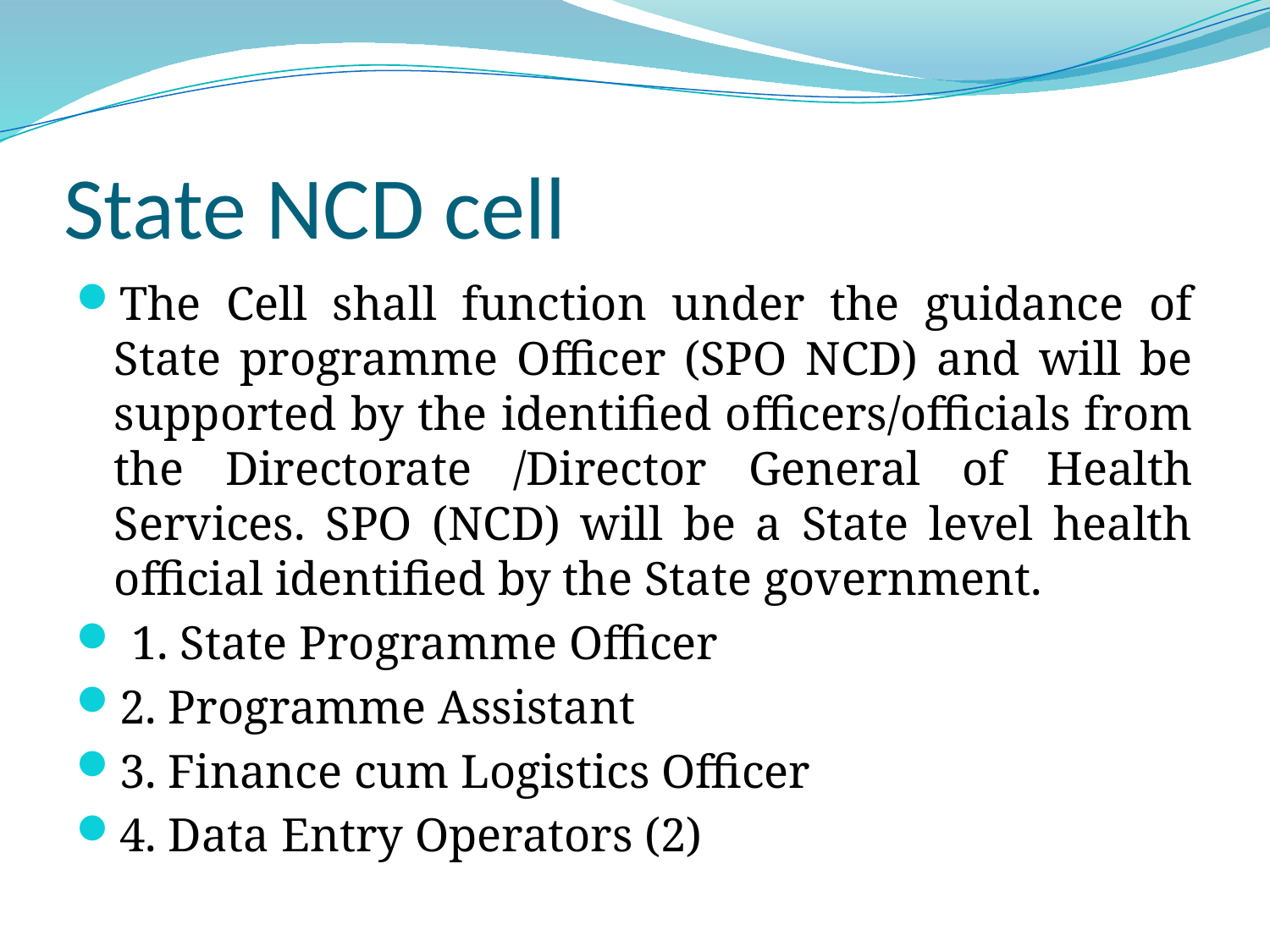

# State NCD cell
The Cell shall function under the guidance of State programme Officer (SPO NCD) and will be supported by the identified officers/officials from the Directorate /Director General of Health Services. SPO (NCD) will be a State level health official identified by the State government.
 1. State Programme Officer
2. Programme Assistant
3. Finance cum Logistics Officer
4. Data Entry Operators (2)